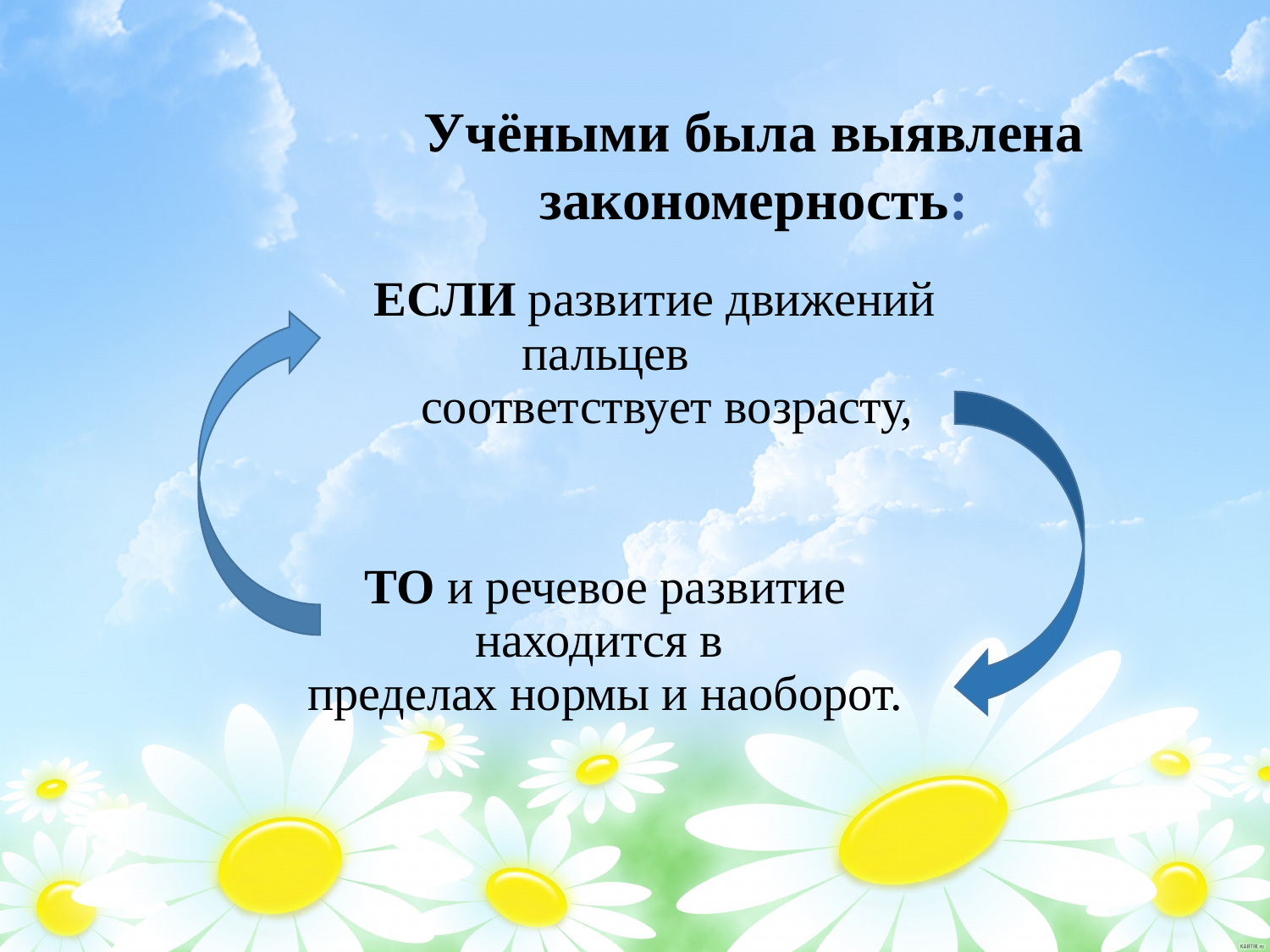

Учёными была выявлена закономерность:
ЕСЛИ развитие движений пальцев
   соответствует возрасту,

ТО и речевое развитие находится в
пределах нормы и наоборот.